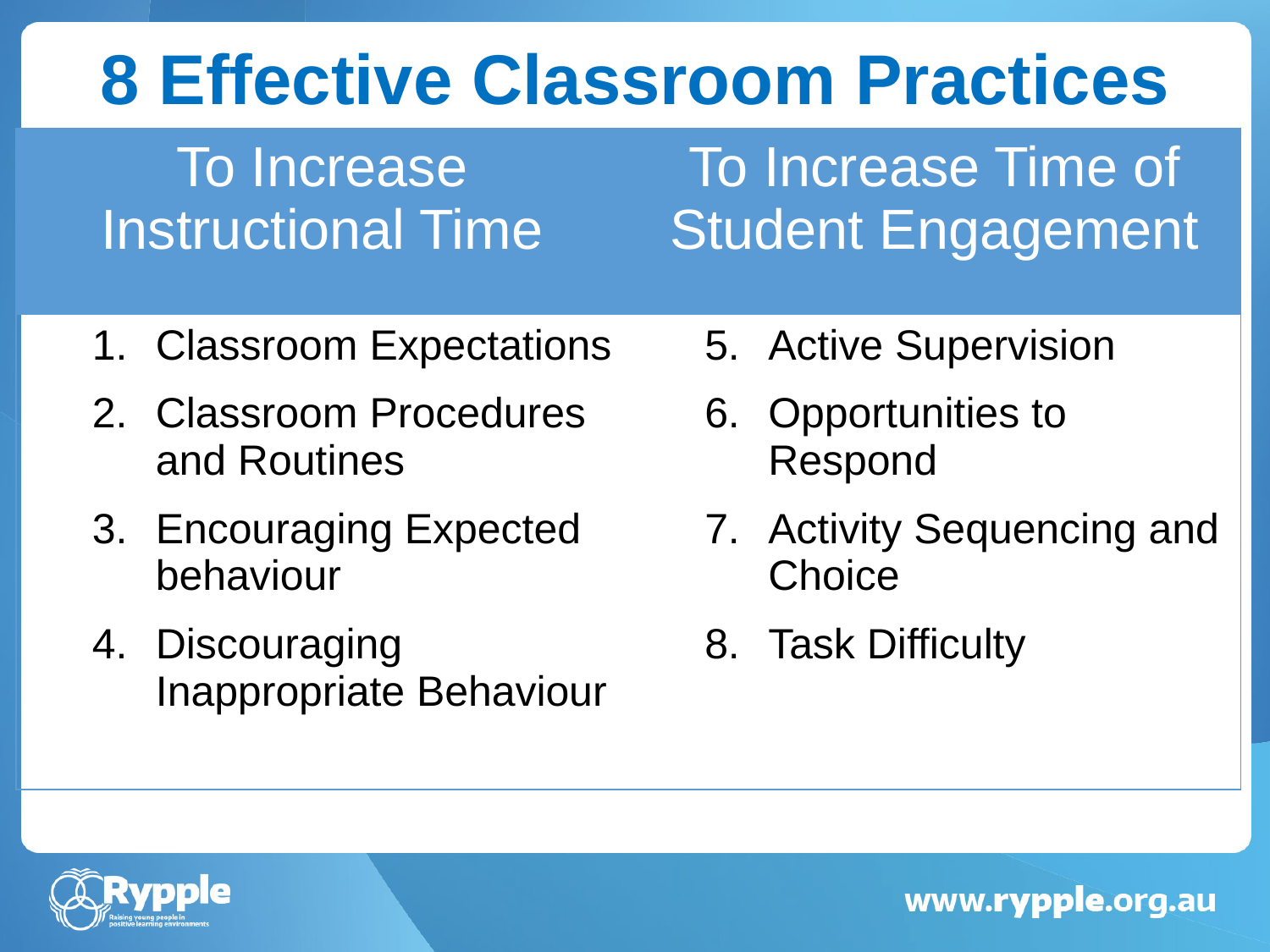

# 8 Effective Classroom Practices
| To Increase Instructional Time | To Increase Time of Student Engagement |
| --- | --- |
| Classroom Expectations Classroom Procedures and Routines Encouraging Expected behaviour Discouraging Inappropriate Behaviour | Active Supervision Opportunities to Respond Activity Sequencing and Choice Task Difficulty |